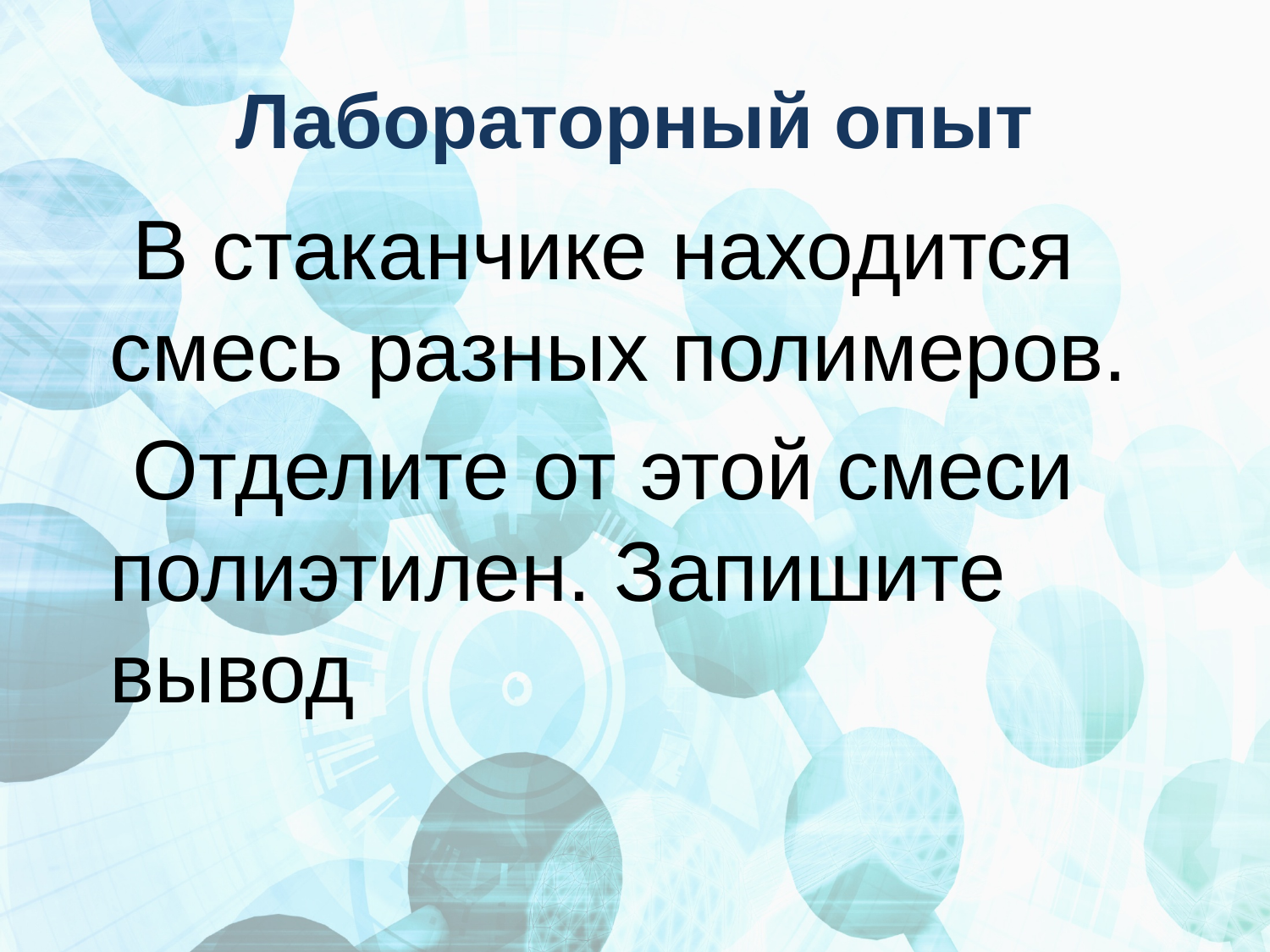

# Лабораторный опыт
    В стаканчике находится смесь разных полимеров.
   Отделите от этой смеси полиэтилен. Запишите вывод